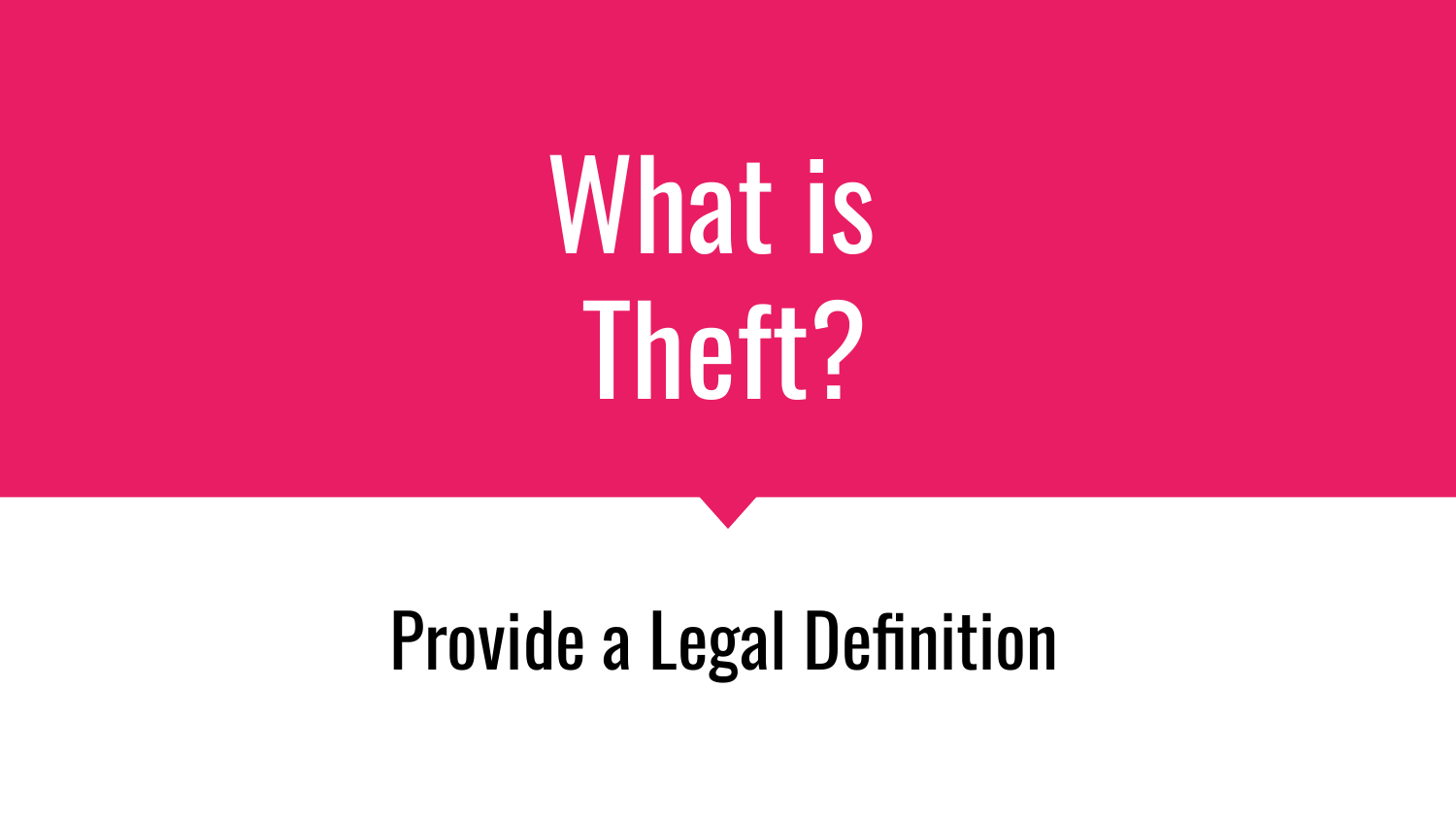

# What is Theft?
Provide a Legal Definition